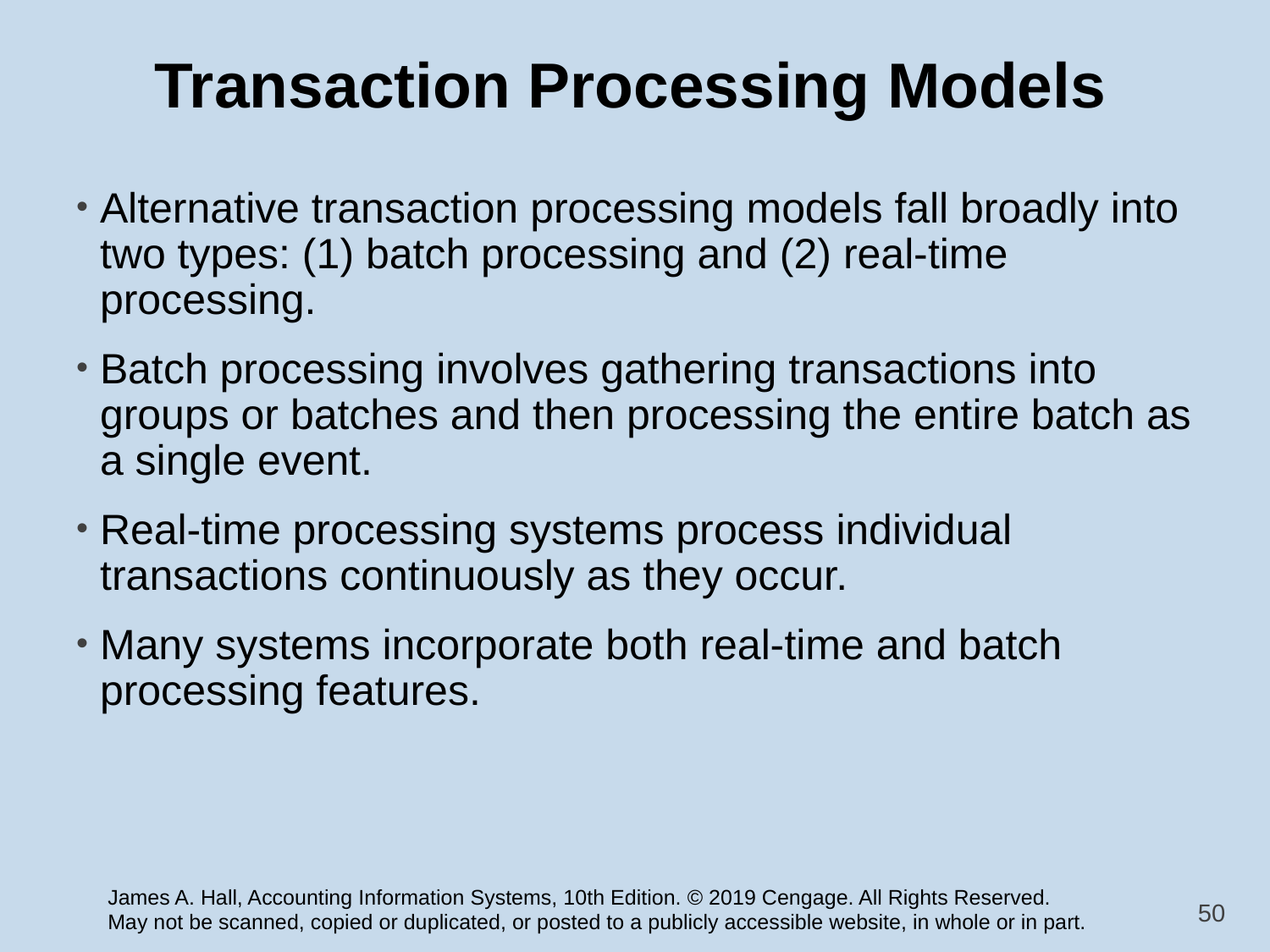

# Transaction Processing Models
Alternative transaction processing models fall broadly into two types: (1) batch processing and (2) real-time processing.
Batch processing involves gathering transactions into groups or batches and then processing the entire batch as a single event.
Real-time processing systems process individual transactions continuously as they occur.
Many systems incorporate both real-time and batch processing features.
50